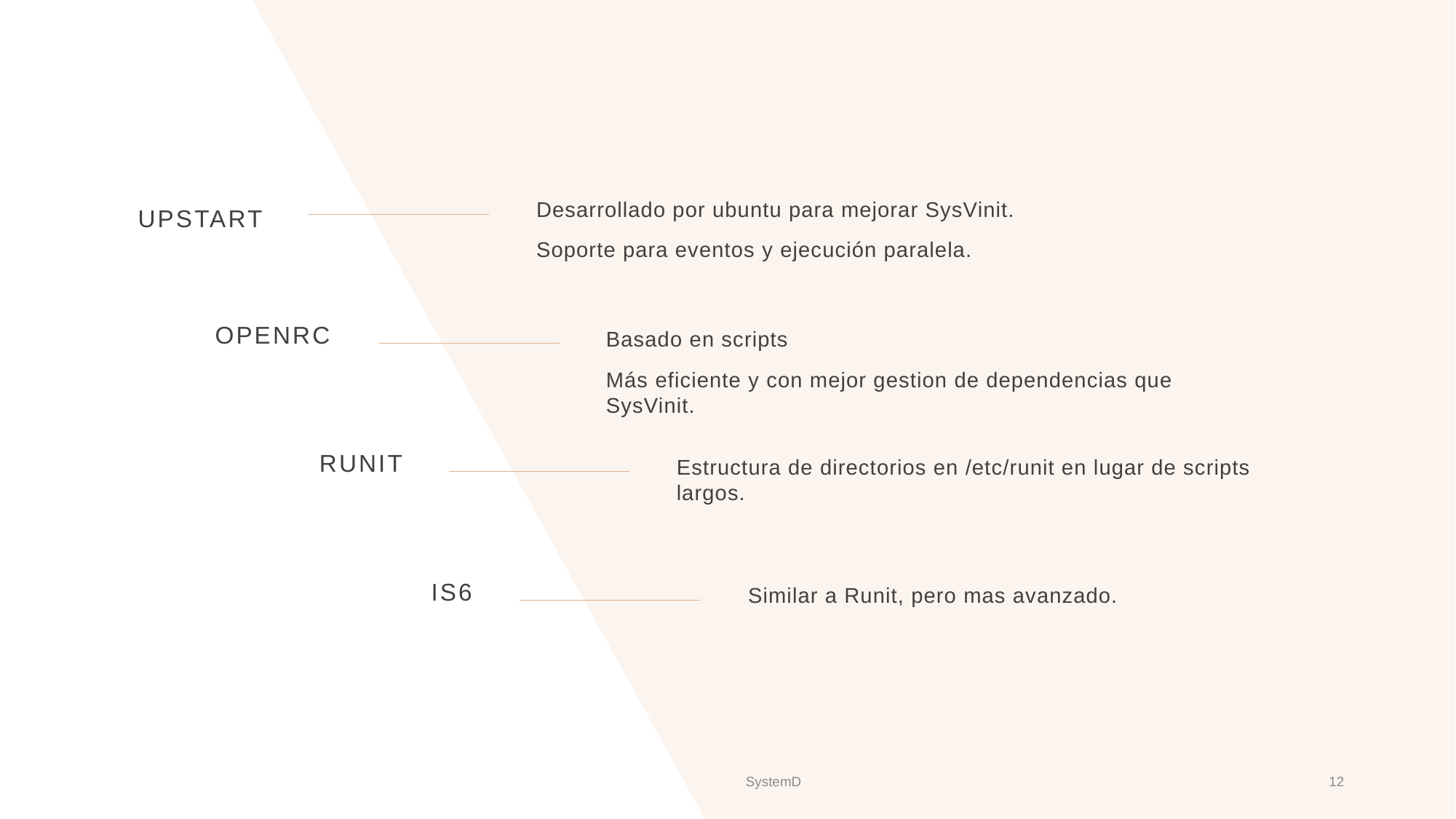

upstart
Desarrollado por ubuntu para mejorar SysVinit.
Soporte para eventos y ejecución paralela.

openrc
Basado en scripts
Más eficiente y con mejor gestion de dependencias que SysVinit.

runit
Estructura de directorios en /etc/runit en lugar de scripts largos.

is6
Similar a Runit, pero mas avanzado.

SystemD
12